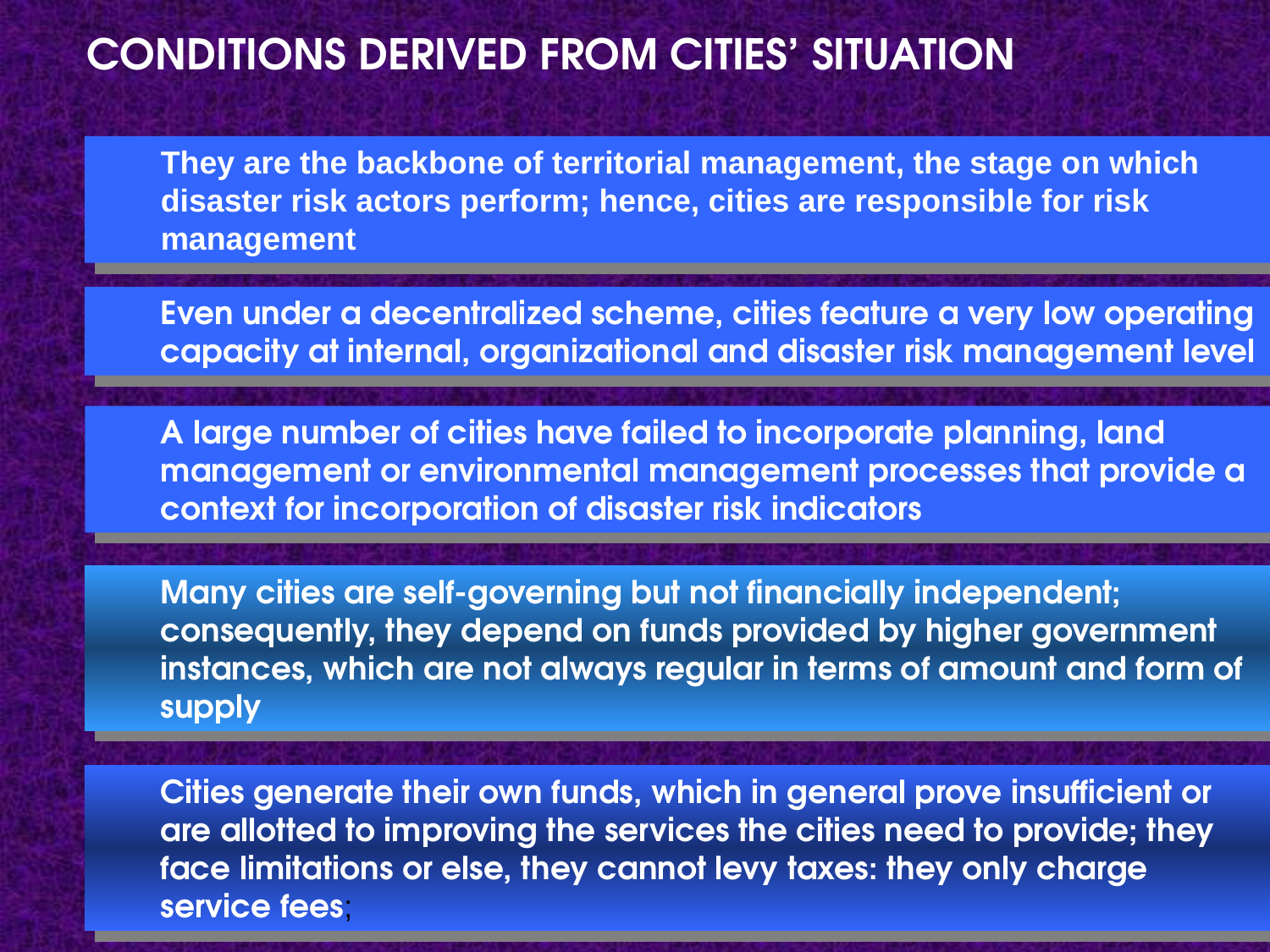

CONDITIONS DERIVED FROM CITIES’ SITUATION
They are the backbone of territorial management, the stage on which disaster risk actors perform; hence, cities are responsible for risk management
Even under a decentralized scheme, cities feature a very low operating capacity at internal, organizational and disaster risk management level
A large number of cities have failed to incorporate planning, land management or environmental management processes that provide a context for incorporation of disaster risk indicators
Many cities are self-governing but not financially independent; consequently, they depend on funds provided by higher government instances, which are not always regular in terms of amount and form of supply
Cities generate their own funds, which in general prove insufficient or are allotted to improving the services the cities need to provide; they face limitations or else, they cannot levy taxes: they only charge service fees;